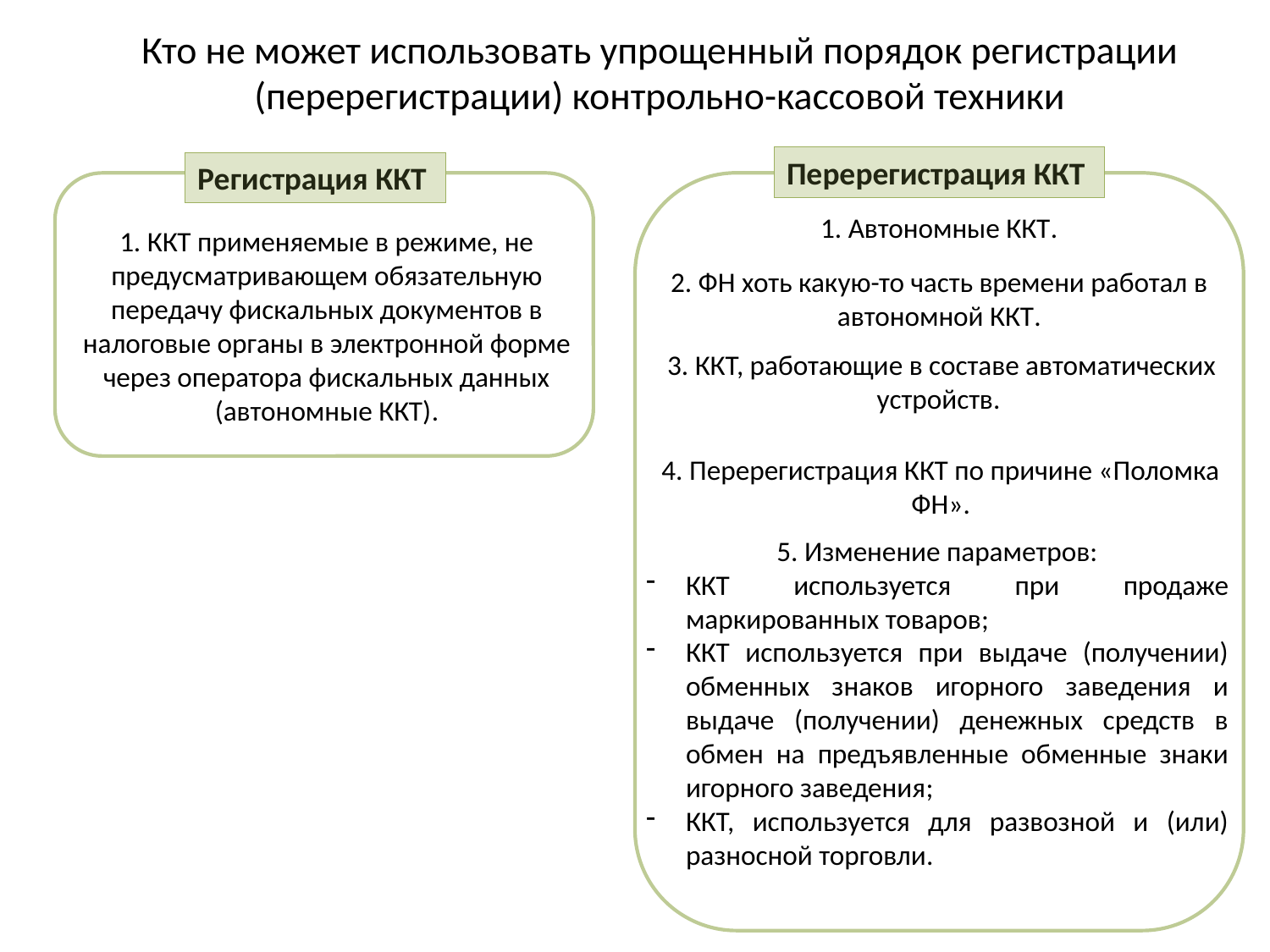

# Кто не может использовать упрощенный порядок регистрации (перерегистрации) контрольно-кассовой техники
Перерегистрация ККТ
Регистрация ККТ

1. Автономные ККТ.
1. ККТ применяемые в режиме, не предусматривающем обязательную передачу фискальных документов в налоговые органы в электронной форме через оператора фискальных данных (автономные ККТ).
2. ФН хоть какую-то часть времени работал в автономной ККТ.
3. ККТ, работающие в составе автоматических устройств.
4. Перерегистрация ККТ по причине «Поломка ФН».
5. Изменение параметров:
ККТ используется при продаже маркированных товаров;
ККТ используется при выдаче (получении) обменных знаков игорного заведения и выдаче (получении) денежных средств в обмен на предъявленные обменные знаки игорного заведения;
ККТ, используется для развозной и (или) разносной торговли.